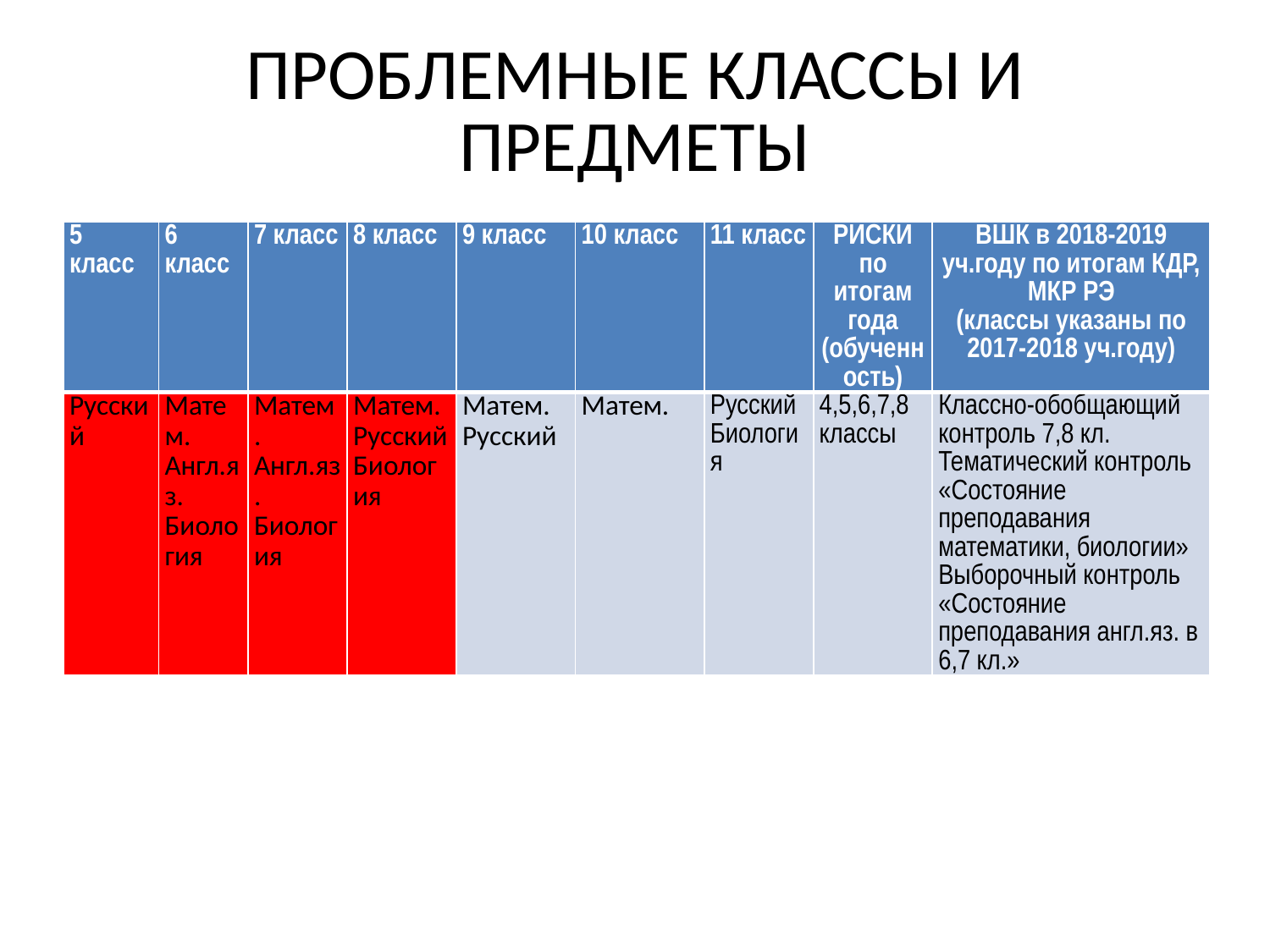

# ПРОБЛЕМНЫЕ КЛАССЫ И ПРЕДМЕТЫ
| 5 класс | 6 класс | 7 класс | 8 класс | 9 класс | 10 класс | 11 класс | РИСКИ по итогам года (обученность) | ВШК в 2018-2019 уч.году по итогам КДР, МКР РЭ (классы указаны по 2017-2018 уч.году) |
| --- | --- | --- | --- | --- | --- | --- | --- | --- |
| Русский | Матем. Англ.яз. Биология | Матем. Англ.яз. Биология | Матем. Русский Биология | Матем. Русский | Матем. | Русский Биология | 4,5,6,7,8 классы | Классно-обобщающий контроль 7,8 кл. Тематический контроль «Состояние преподавания математики, биологии» Выборочный контроль «Состояние преподавания англ.яз. в 6,7 кл.» |